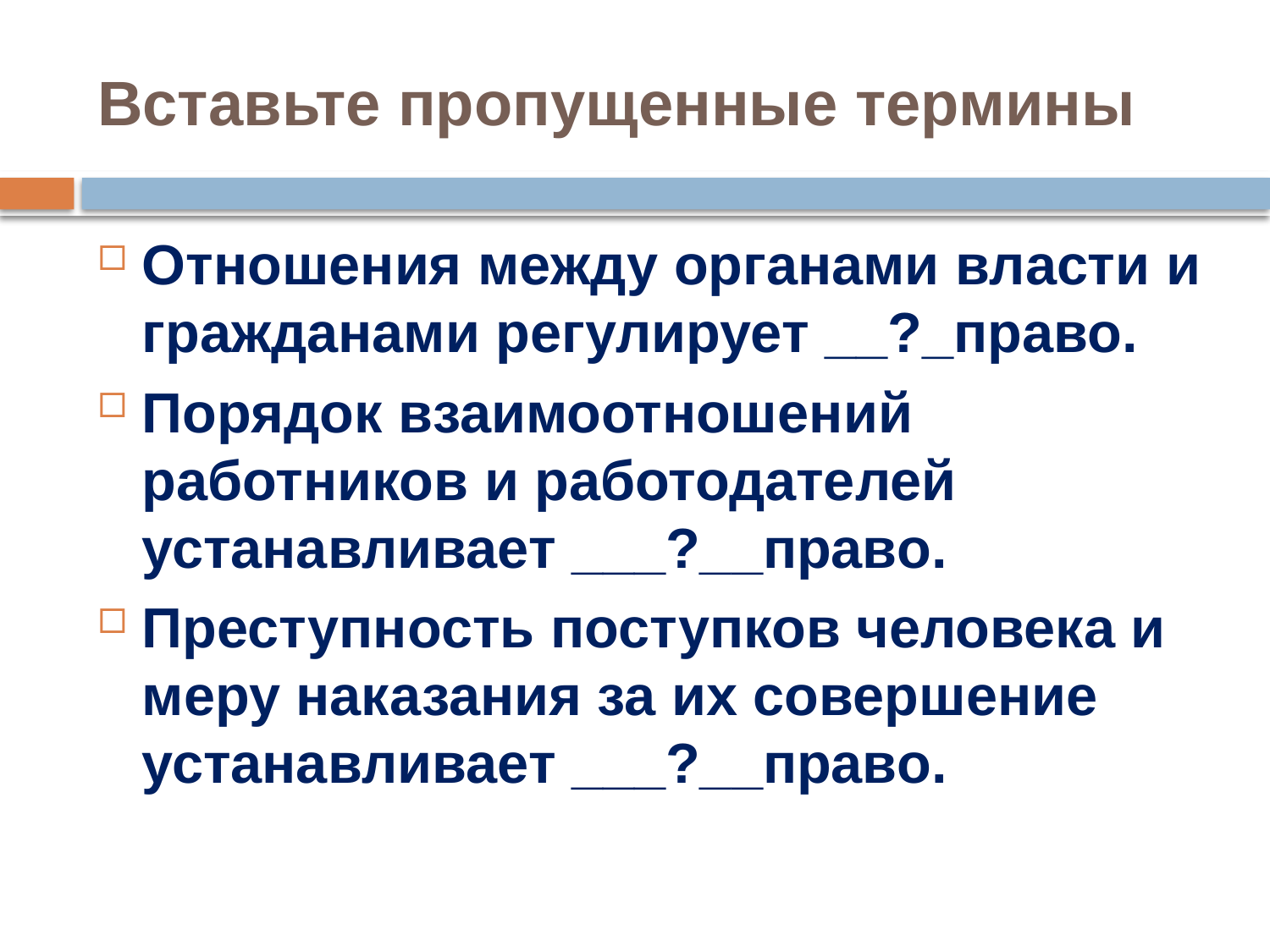

# Вставьте пропущенные термины
Отношения между органами власти и гражданами регулирует __?_право.
Порядок взаимоотношений работников и работодателей устанавливает ___?__право.
Преступность поступков человека и меру наказания за их совершение устанавливает ___?__право.